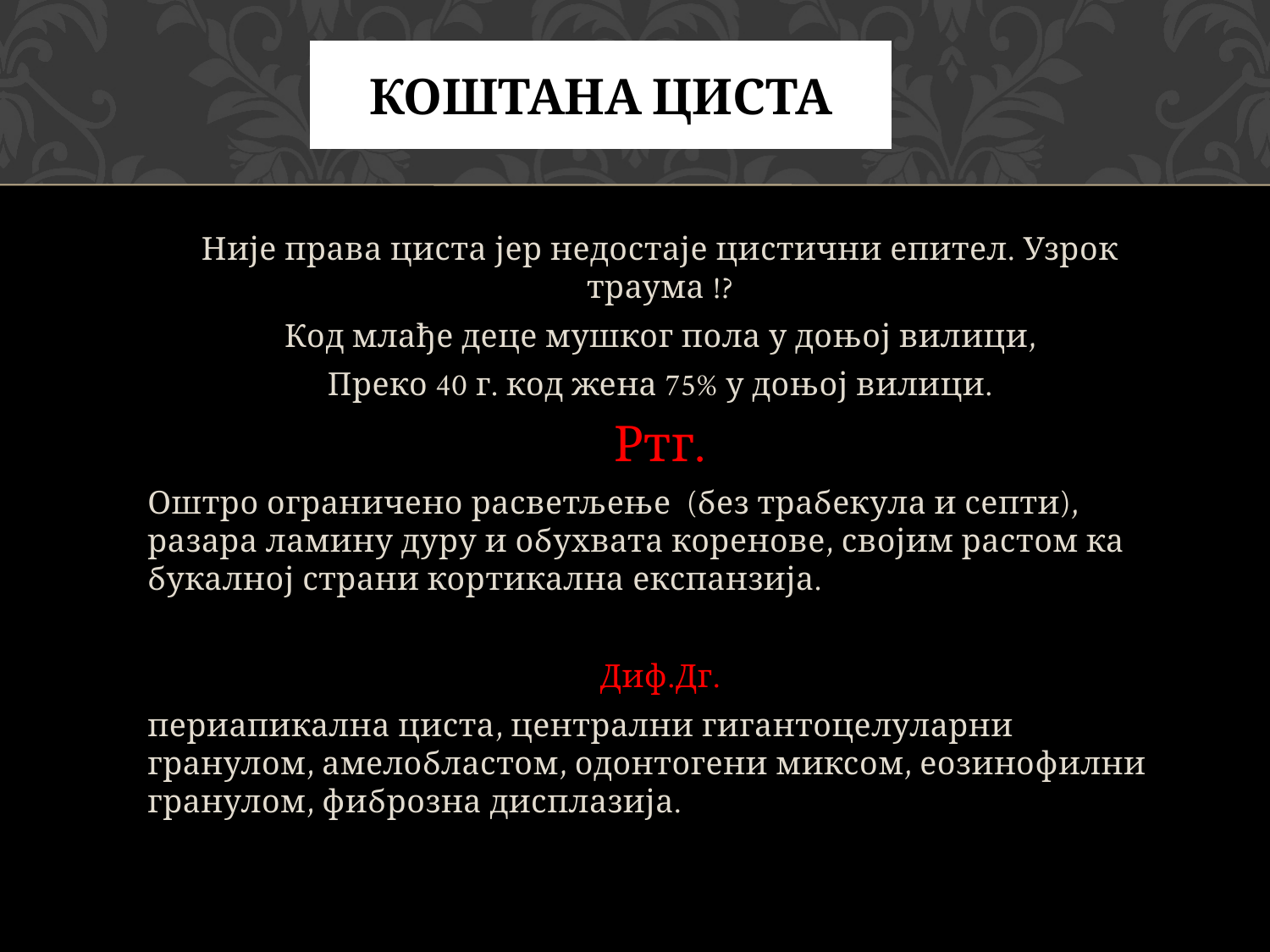

# Коштана циста
Није права циста јер недостаје цистични епител. Узрок траума !?
Код млађе деце мушког пола у доњој вилици,
Преко 40 г. код жена 75% у доњој вилици.
Ртг.
Оштро ограничено расветљење  (без трабекула и септи), разара ламину дуру и обухвата коренове, својим растом ка букалној страни кортикална експанзија.

Диф.Дг.
периапикална циста, централни гигантоцелуларни гранулом, амелобластом, одонтогени миксом, еозинофилни гранулом, фиброзна дисплазија.